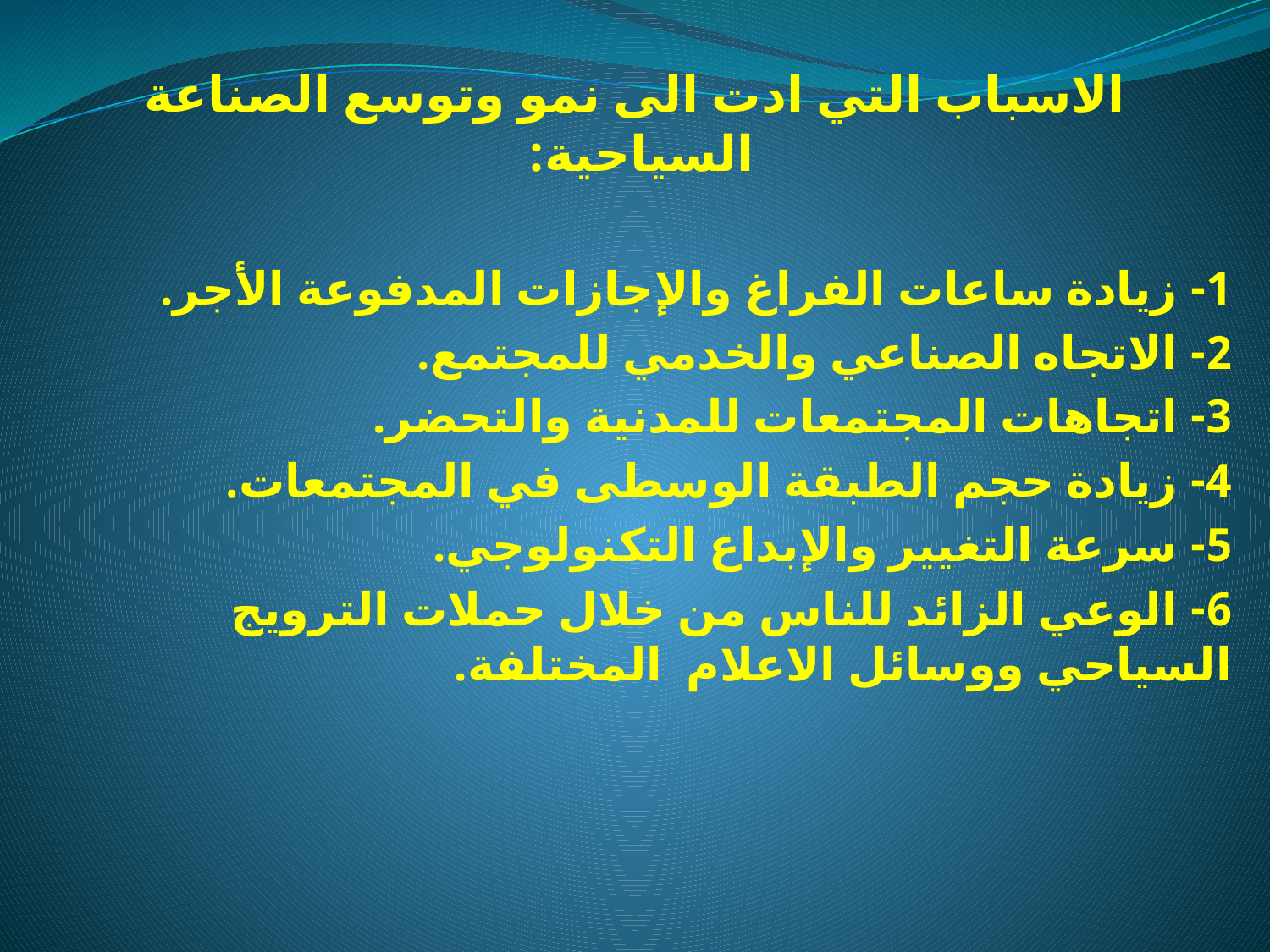

الاسباب التي ادت الى نمو وتوسع الصناعة السياحية:

1- زيادة ساعات الفراغ والإجازات المدفوعة الأجر.
2- الاتجاه الصناعي والخدمي للمجتمع.
3- اتجاهات المجتمعات للمدنية والتحضر.
4- زيادة حجم الطبقة الوسطى في المجتمعات.
5- سرعة التغيير والإبداع التكنولوجي.
6- الوعي الزائد للناس من خلال حملات الترويج السياحي ووسائل الاعلام  المختلفة.